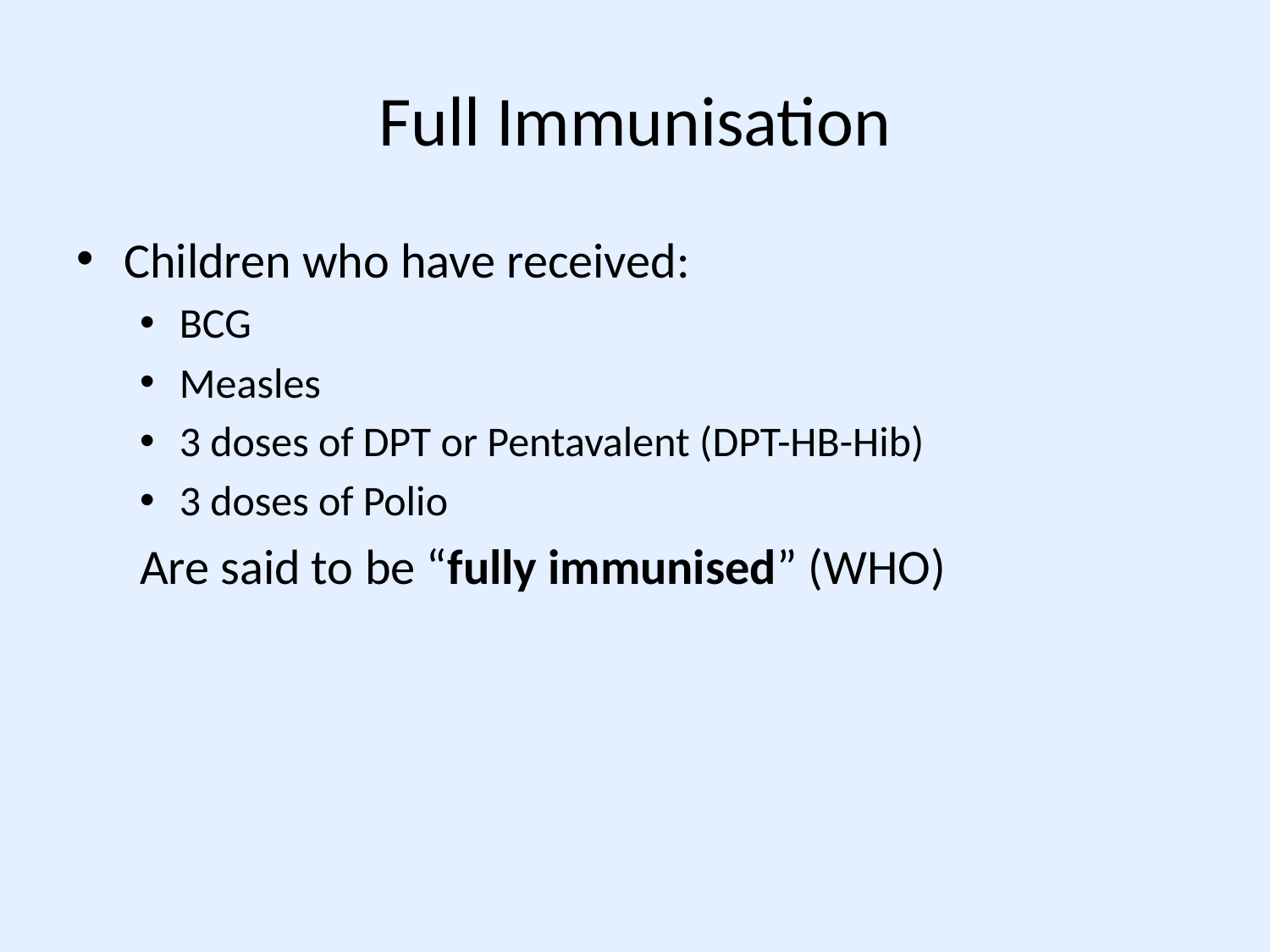

# Full Immunisation
Children who have received:
BCG
Measles
3 doses of DPT or Pentavalent (DPT-HB-Hib)
3 doses of Polio
Are said to be “fully immunised” (WHO)